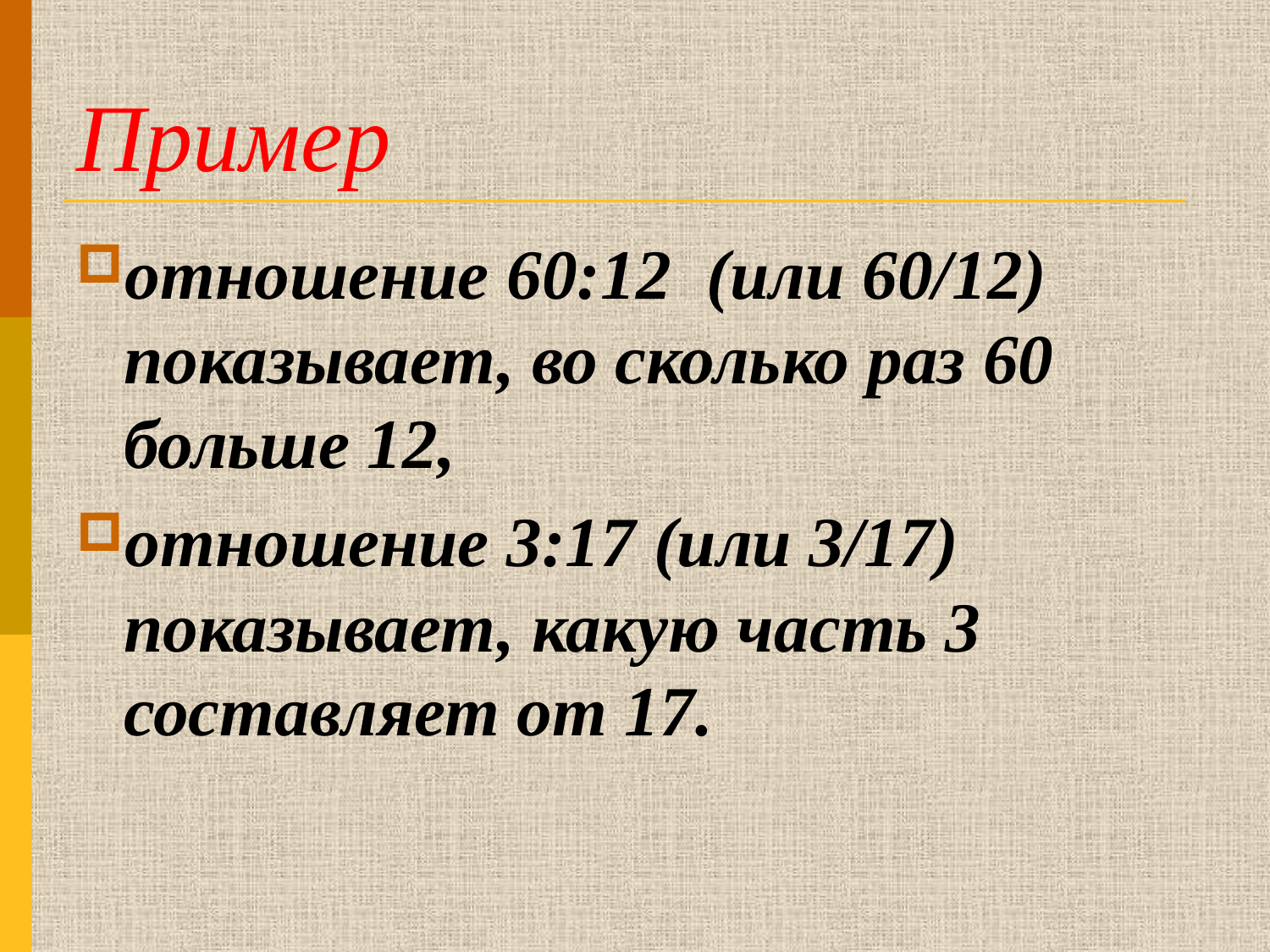

# Пример
отношение 60:12  (или 60/12) показывает, во сколько раз 60 больше 12,
отношение 3:17 (или 3/17) показывает, какую часть 3 составляет от 17.